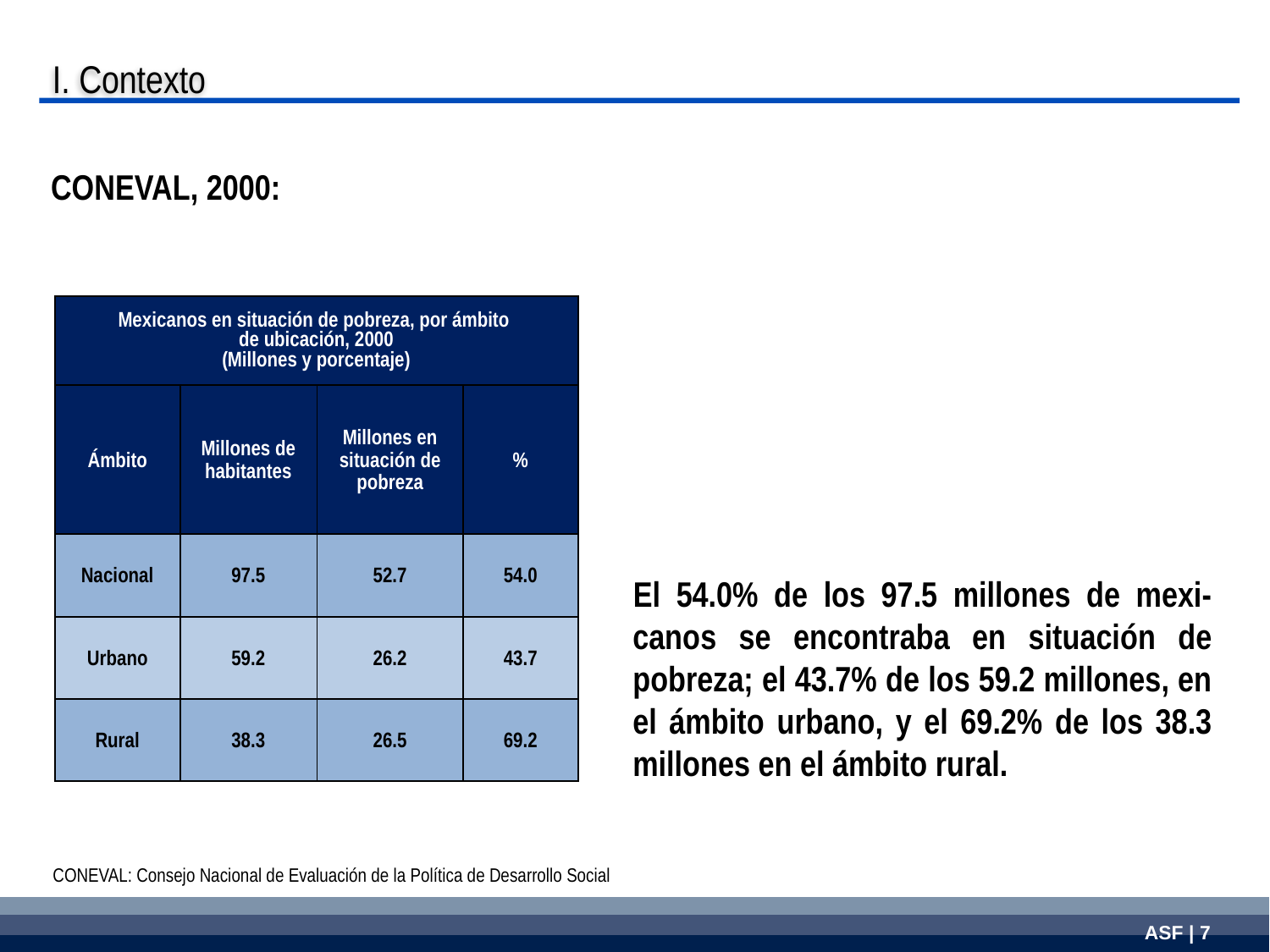

I. Contexto

CONEVAL, 2000:
| Mexicanos en situación de pobreza, por ámbito de ubicación, 2000 (Millones y porcentaje) |  |  |  |
| --- | --- | --- | --- |
| Ámbito | Millones de habitantes | Millones en situación de pobreza | % |
| Nacional | 97.5 | 52.7 | 54.0 |
| Urbano | 59.2 | 26.2 | 43.7 |
| Rural | 38.3 | 26.5 | 69.2 |
El 54.0% de los 97.5 millones de mexi-canos se encontraba en situación de pobreza; el 43.7% de los 59.2 millones, en el ámbito urbano, y el 69.2% de los 38.3 millones en el ámbito rural.
CONEVAL: Consejo Nacional de Evaluación de la Política de Desarrollo Social
|  |
| --- |
|  |
|  |
ASF | 7